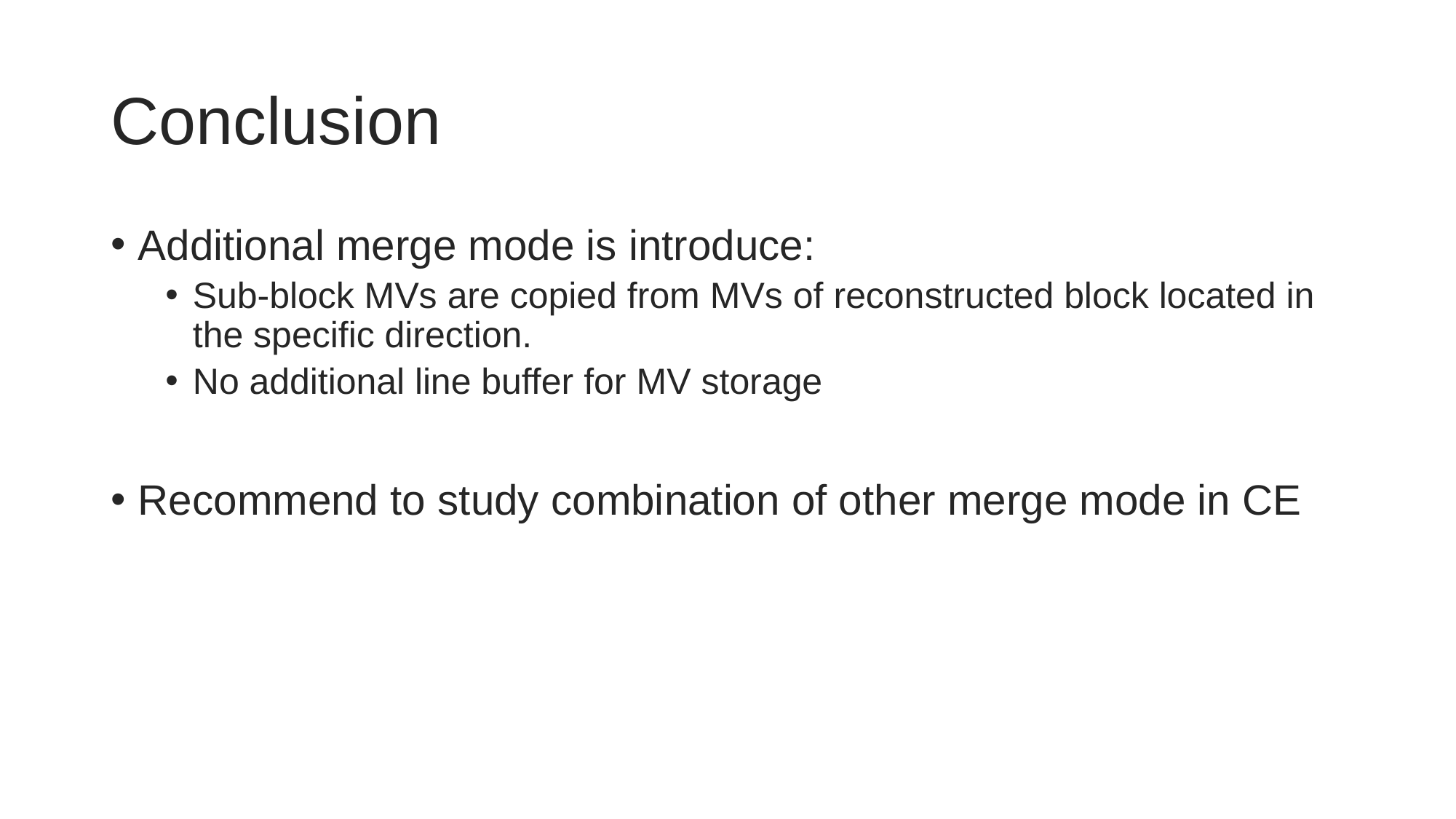

# Conclusion
Additional merge mode is introduce:
Sub-block MVs are copied from MVs of reconstructed block located in the specific direction.
No additional line buffer for MV storage

Recommend to study combination of other merge mode in CE